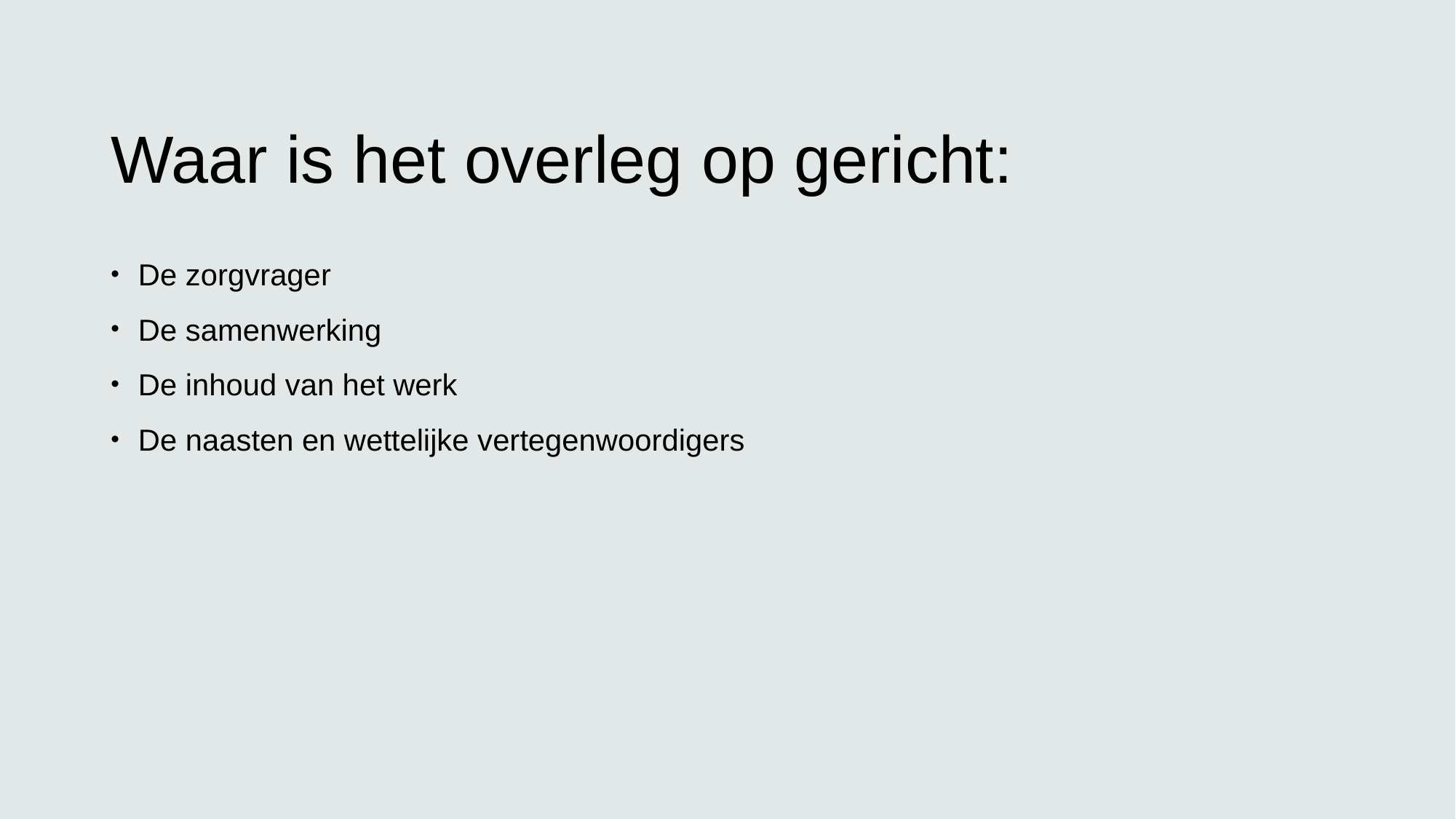

# Waar is het overleg op gericht:
De zorgvrager
De samenwerking
De inhoud van het werk
De naasten en wettelijke vertegenwoordigers